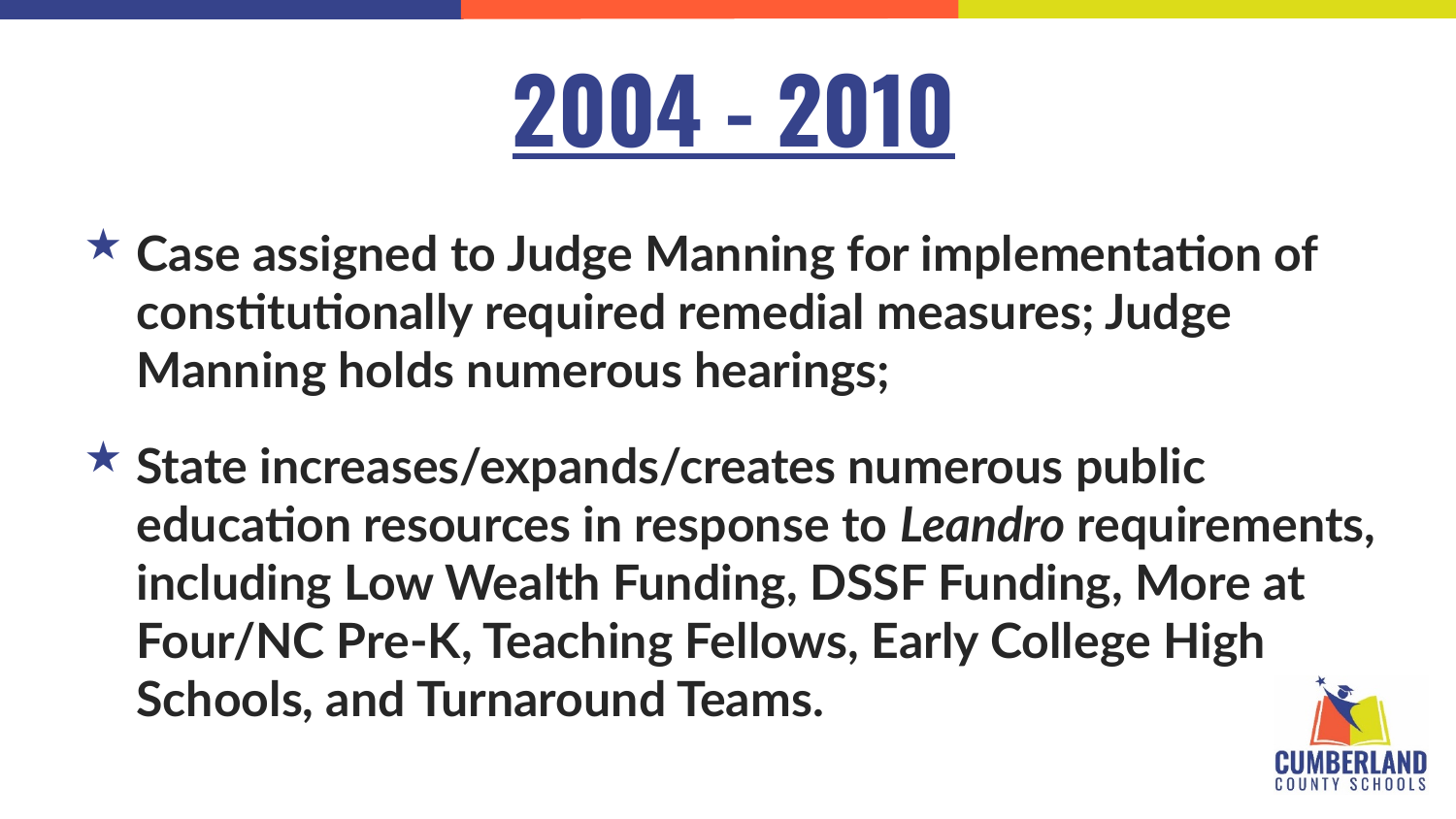

# 2004 - 2010
Case assigned to Judge Manning for implementation of constitutionally required remedial measures; Judge Manning holds numerous hearings;

State increases/expands/creates numerous public education resources in response to Leandro requirements, including Low Wealth Funding, DSSF Funding, More at Four/NC Pre-K, Teaching Fellows, Early College High Schools, and Turnaround Teams.